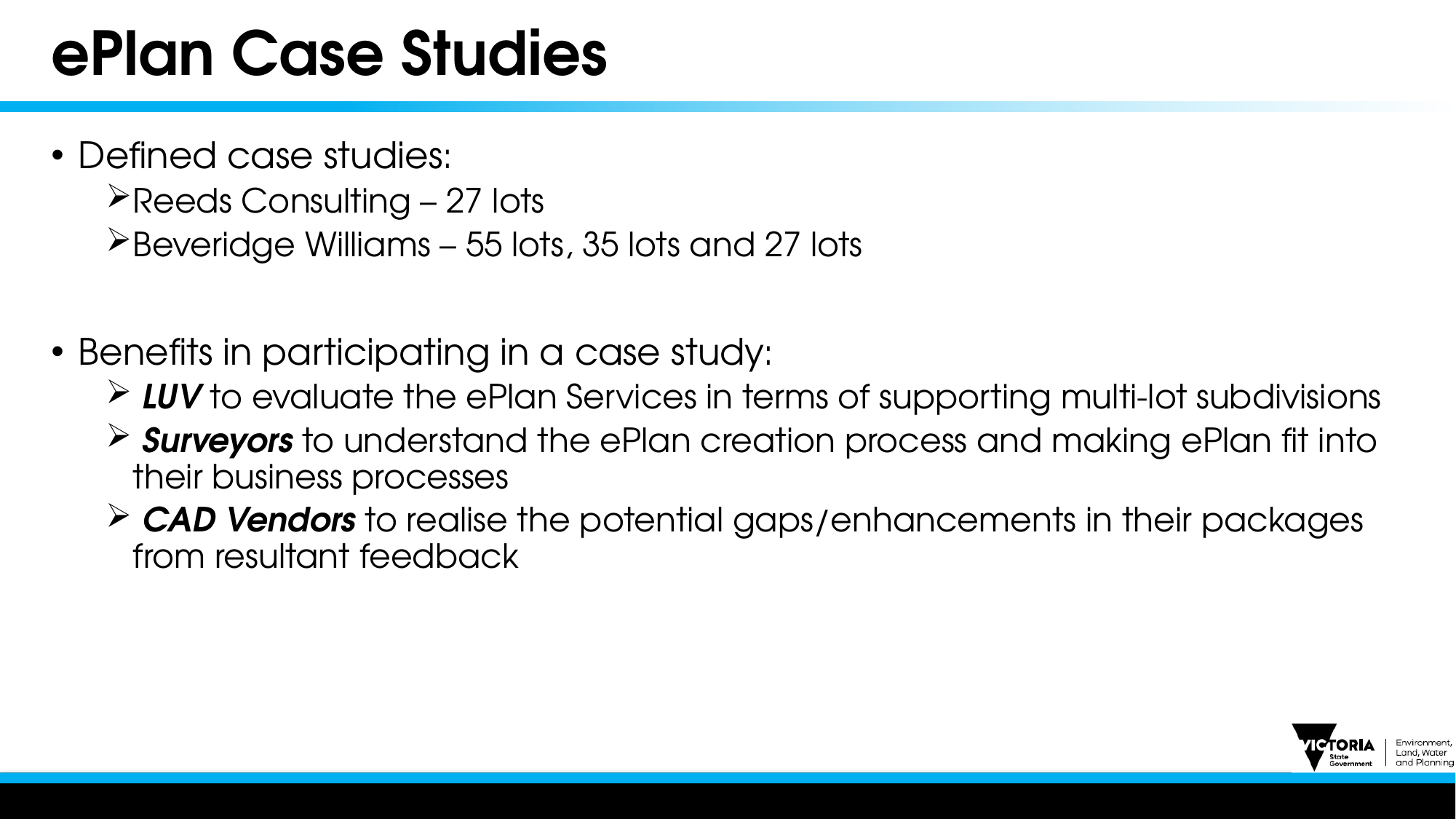

# ePlan Case Studies
Defined case studies:
Reeds Consulting – 27 lots
Beveridge Williams – 55 lots, 35 lots and 27 lots

Benefits in participating in a case study:
 LUV to evaluate the ePlan Services in terms of supporting multi-lot subdivisions
 Surveyors to understand the ePlan creation process and making ePlan fit into their business processes
 CAD Vendors to realise the potential gaps/enhancements in their packages from resultant feedback